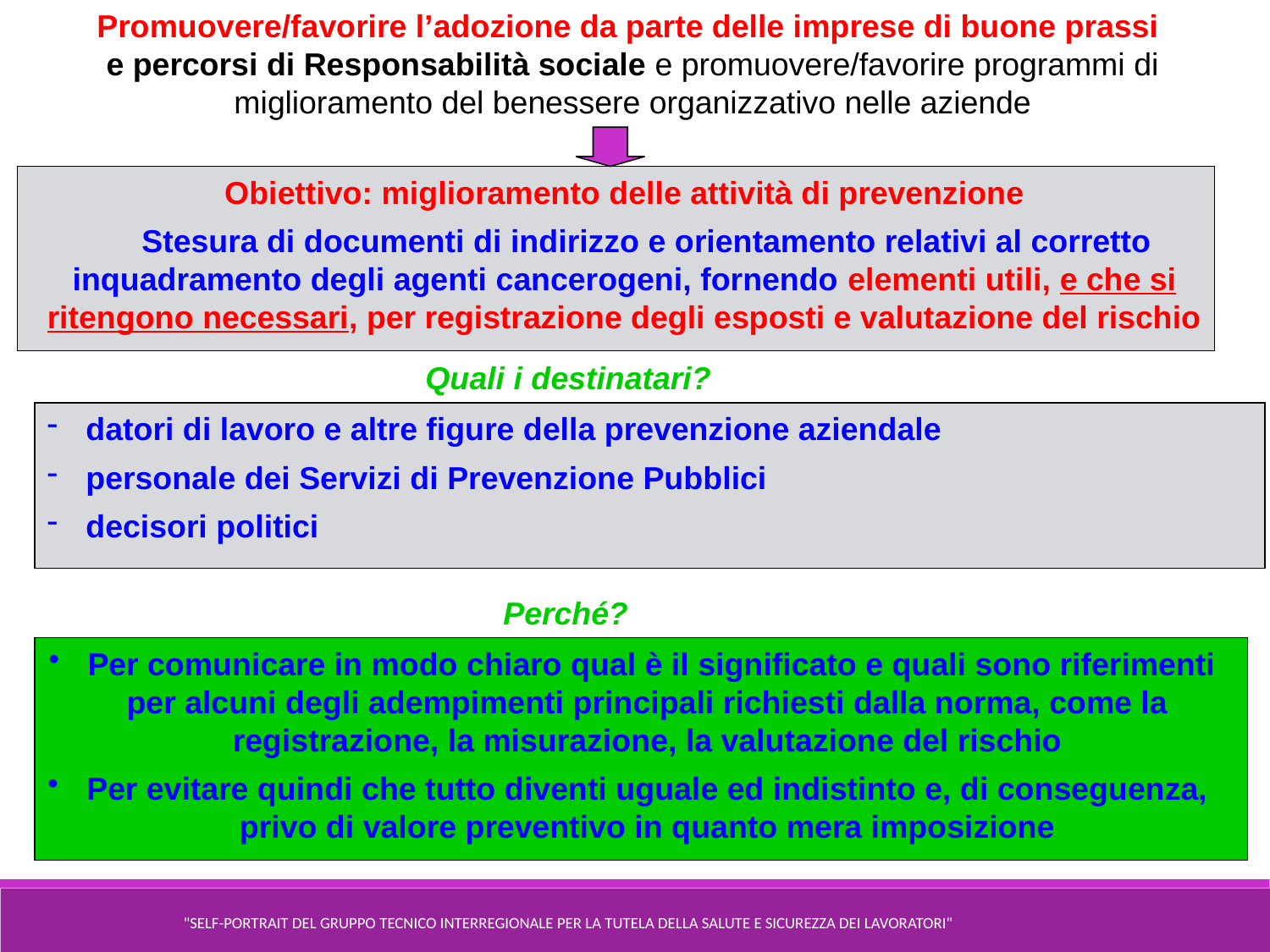

Promuovere/favorire l’adozione da parte delle imprese di buone prassi
e percorsi di Responsabilità sociale e promuovere/favorire programmi di miglioramento del benessere organizzativo nelle aziende

Obiettivo: miglioramento delle attività di prevenzione
     Stesura di documenti di indirizzo e orientamento relativi al corretto inquadramento degli agenti cancerogeni, fornendo elementi utili, e che si ritengono necessari, per registrazione degli esposti e valutazione del rischio

Quali i destinatari?

 datori di lavoro e altre figure della prevenzione aziendale
 personale dei Servizi di Prevenzione Pubblici
 decisori politici
Perché?
 Per comunicare in modo chiaro qual è il significato e quali sono riferimenti per alcuni degli adempimenti principali richiesti dalla norma, come la registrazione, la misurazione, la valutazione del rischio
 Per evitare quindi che tutto diventi uguale ed indistinto e, di conseguenza,  privo di valore preventivo in quanto mera imposizione